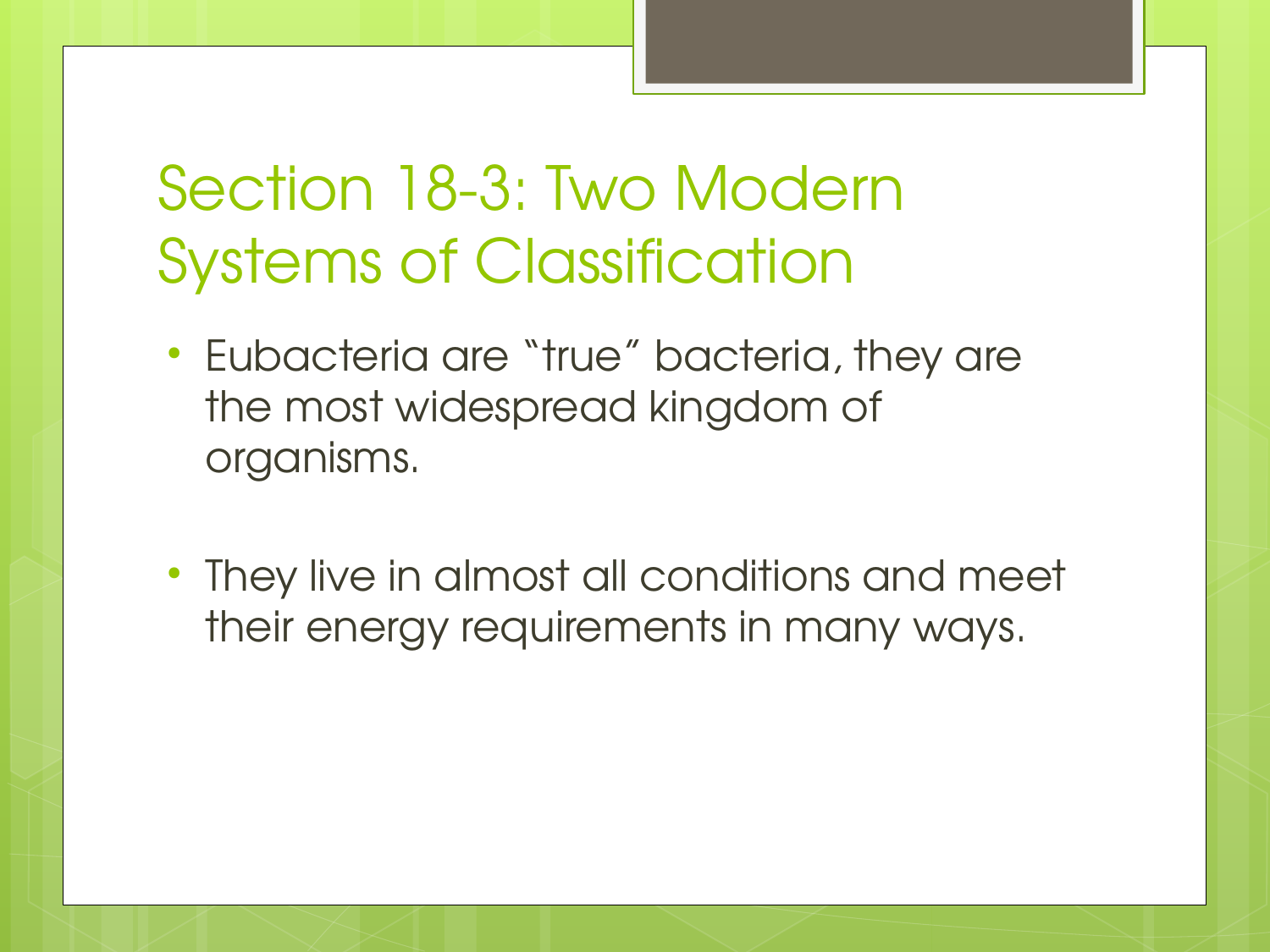

# Section 18-3: Two Modern Systems of Classification
Eubacteria are “true” bacteria, they are the most widespread kingdom of organisms.

They live in almost all conditions and meet their energy requirements in many ways.